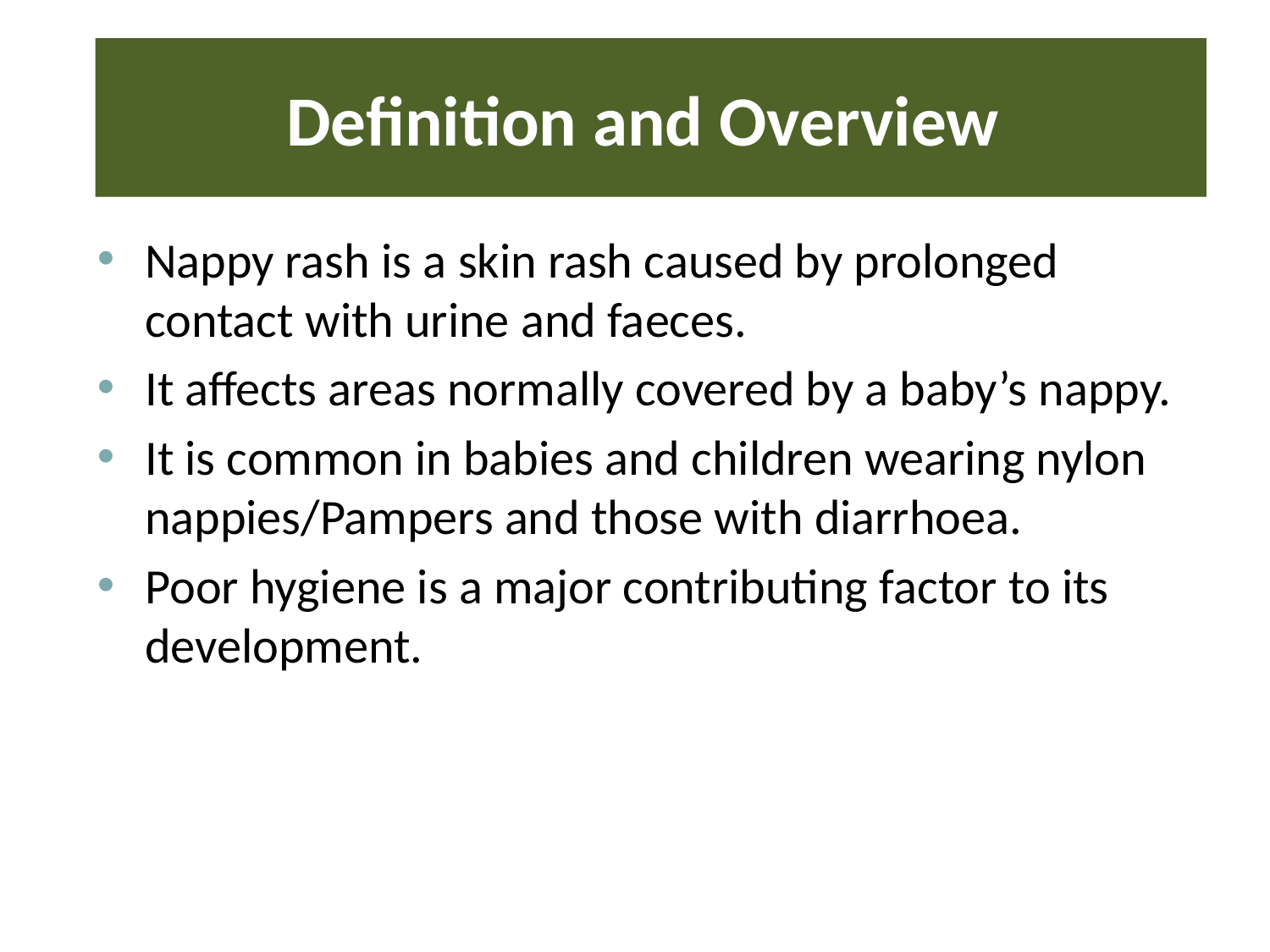

# Definition and Overview
Nappy rash is a skin rash caused by prolonged contact with urine and faeces.
It affects areas normally covered by a baby’s nappy.
It is common in babies and children wearing nylon nappies/Pampers and those with diarrhoea.
Poor hygiene is a major contributing factor to its development.